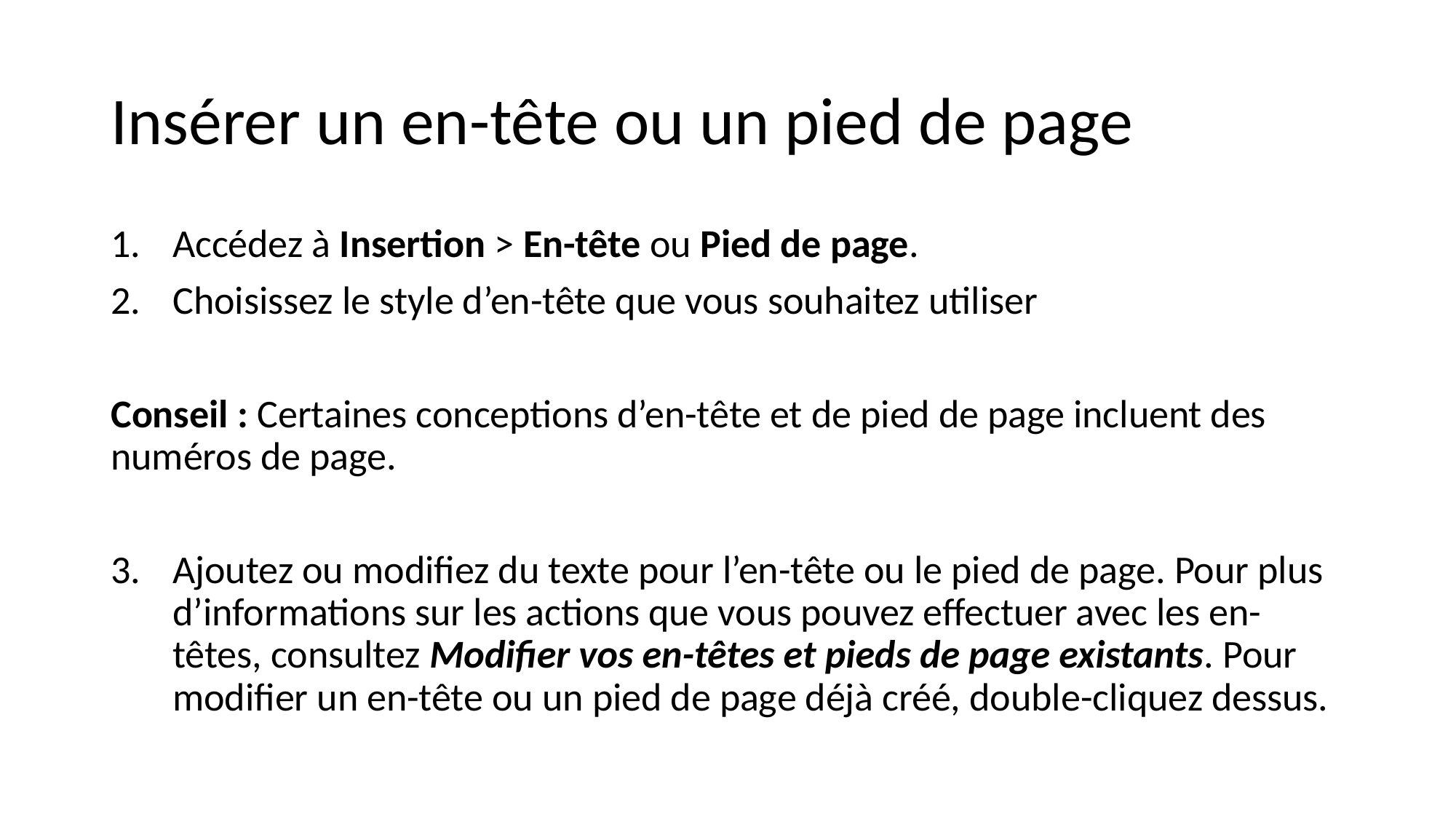

# Insérer un en-tête ou un pied de page
Accédez à Insertion > En-tête ou Pied de page.
Choisissez le style d’en-tête que vous souhaitez utiliser

Conseil : Certaines conceptions d’en-tête et de pied de page incluent des numéros de page.

Ajoutez ou modifiez du texte pour l’en-tête ou le pied de page. Pour plus d’informations sur les actions que vous pouvez effectuer avec les en-têtes, consultez Modifier vos en-têtes et pieds de page existants. Pour modifier un en-tête ou un pied de page déjà créé, double-cliquez dessus.